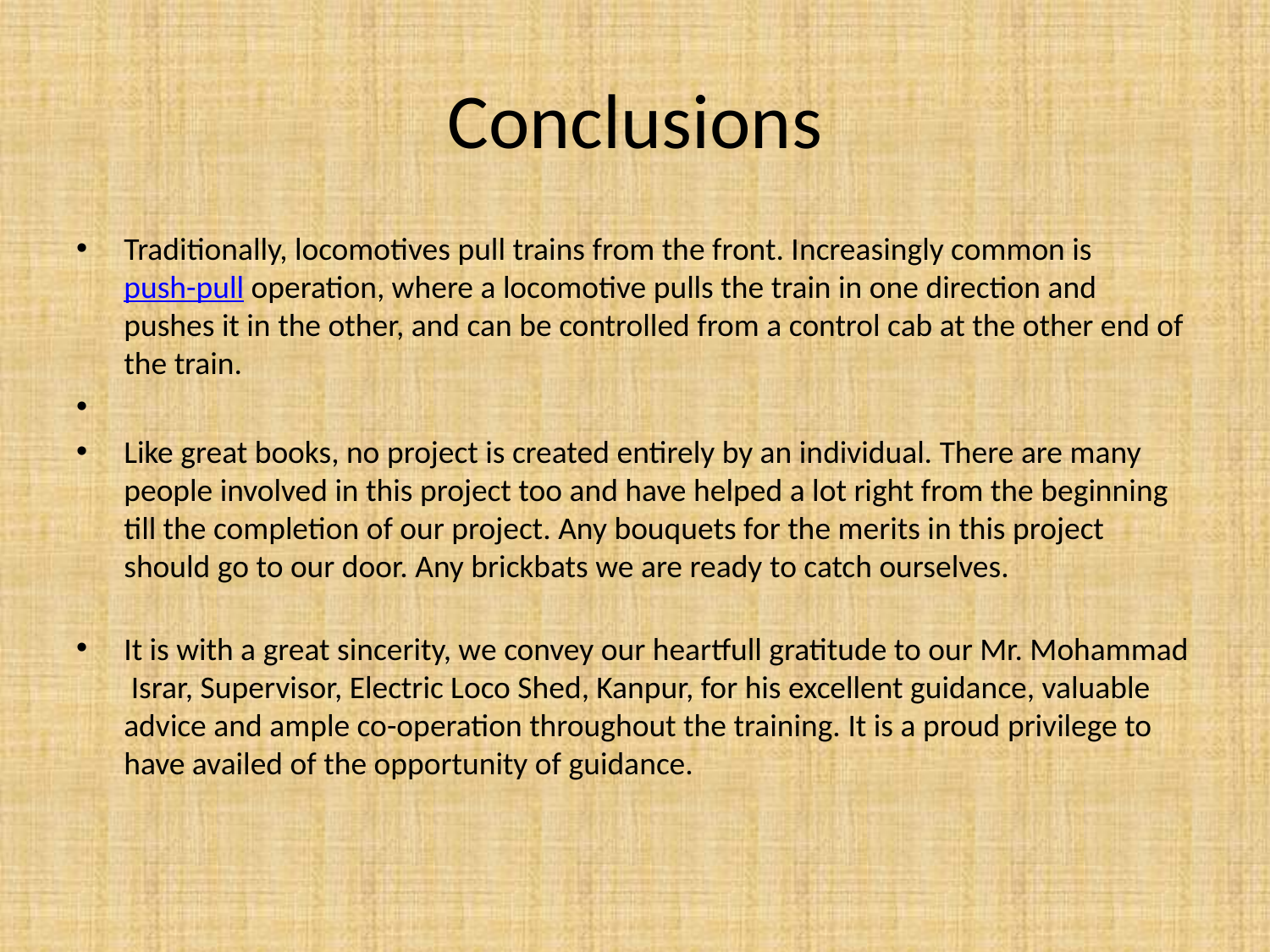

# Conclusions
Traditionally, locomotives pull trains from the front. Increasingly common is push-pull operation, where a locomotive pulls the train in one direction and pushes it in the other, and can be controlled from a control cab at the other end of the train.

Like great books, no project is created entirely by an individual. There are many people involved in this project too and have helped a lot right from the beginning till the completion of our project. Any bouquets for the merits in this project should go to our door. Any brickbats we are ready to catch ourselves.
It is with a great sincerity, we convey our heartfull gratitude to our Mr. Mohammad  Israr, Supervisor, Electric Loco Shed, Kanpur, for his excellent guidance, valuable advice and ample co-operation throughout the training. It is a proud privilege to have availed of the opportunity of guidance.